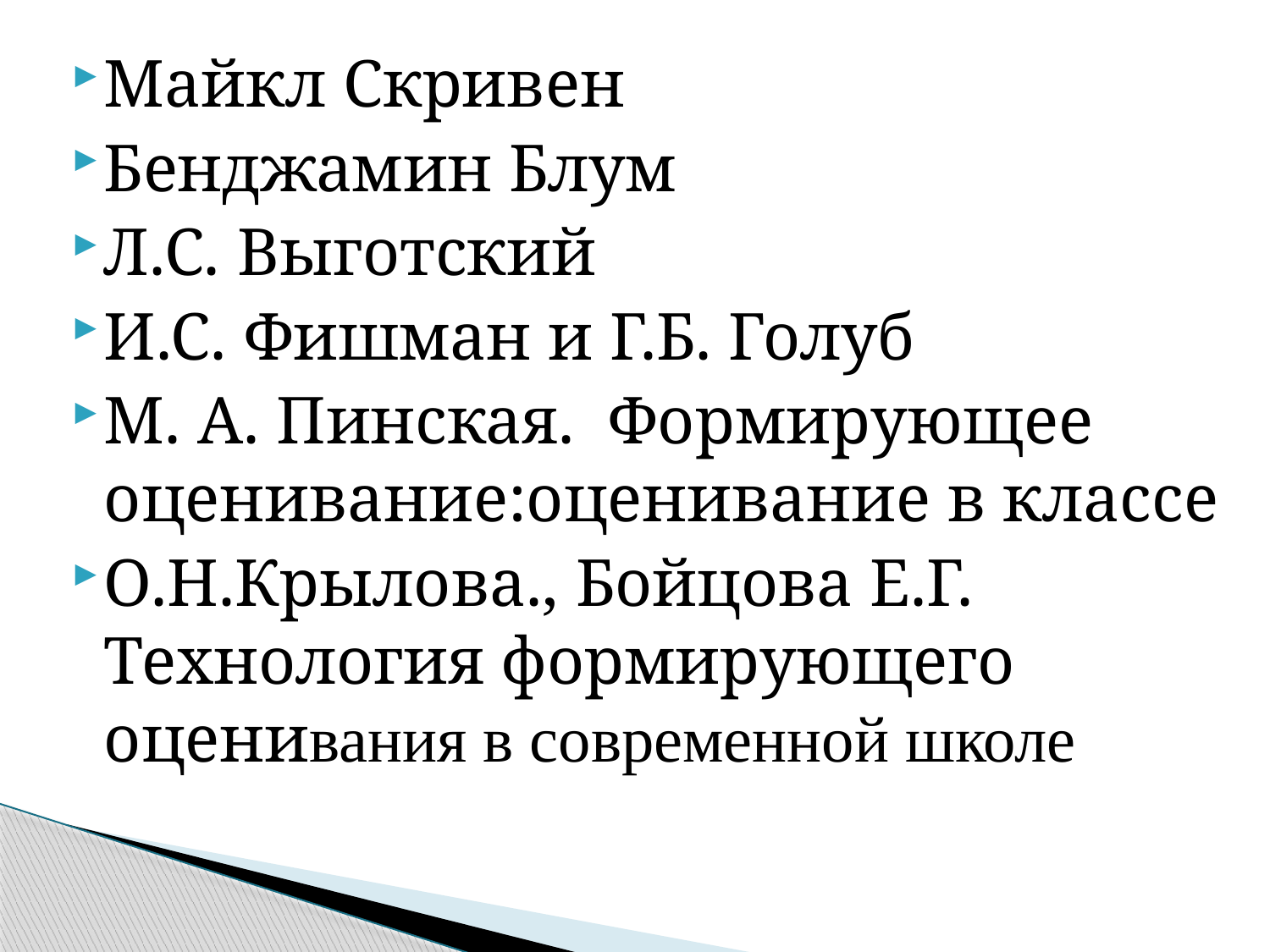

Майкл Скривен
Бенджамин Блум
Л.С. Выготский
И.С. Фишман и Г.Б. Голуб
М. А. Пинская.  Формирующее оценивание:оценивание в классе
О.Н.Крылова., Бойцова Е.Г.  Технология формирующего оценивания в современной школе